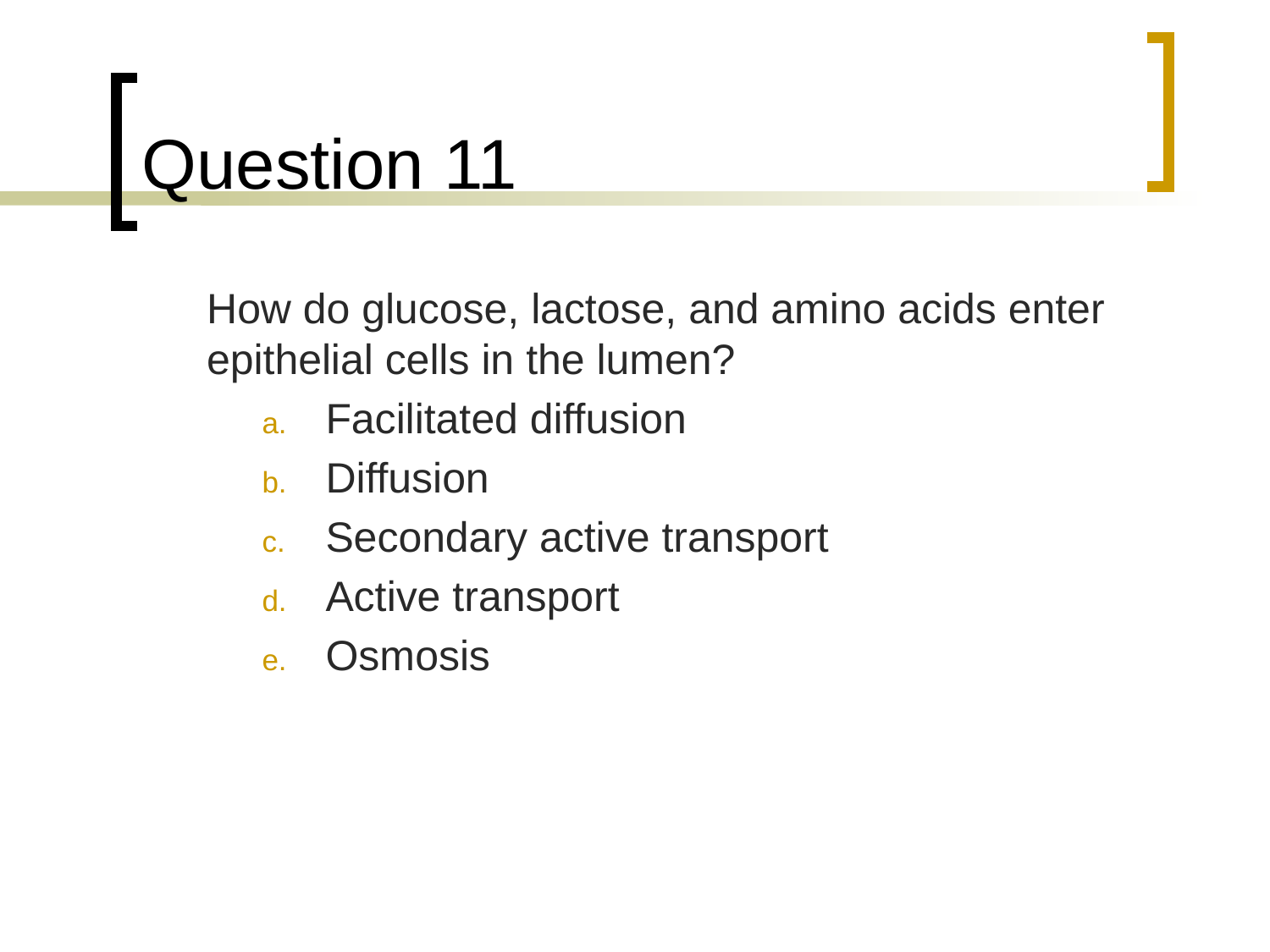

# Question 11
	How do glucose, lactose, and amino acids enter epithelial cells in the lumen?
Facilitated diffusion
Diffusion
Secondary active transport
Active transport
Osmosis